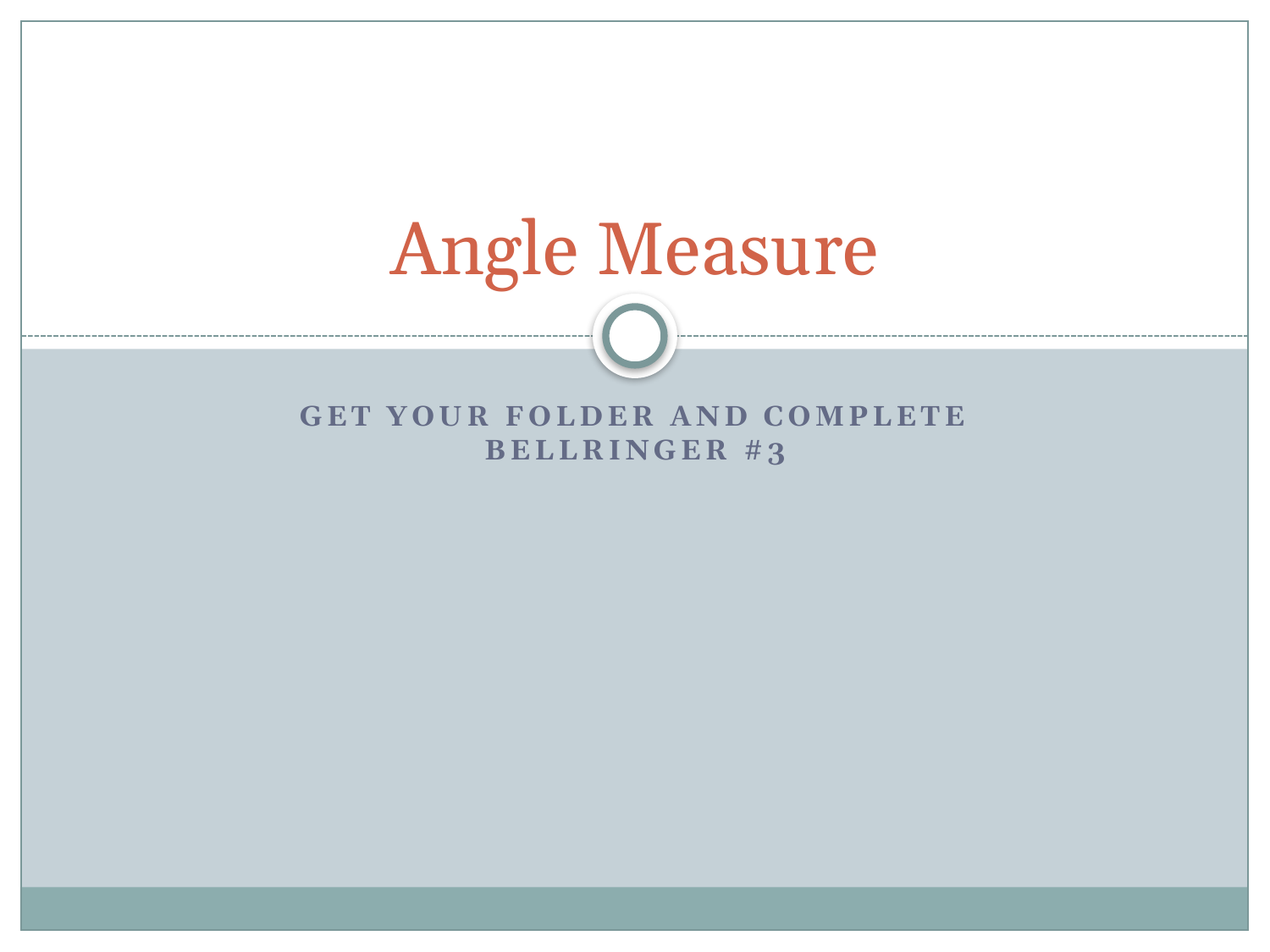

# Angle Measure
Get your folder and complete bellringer #3